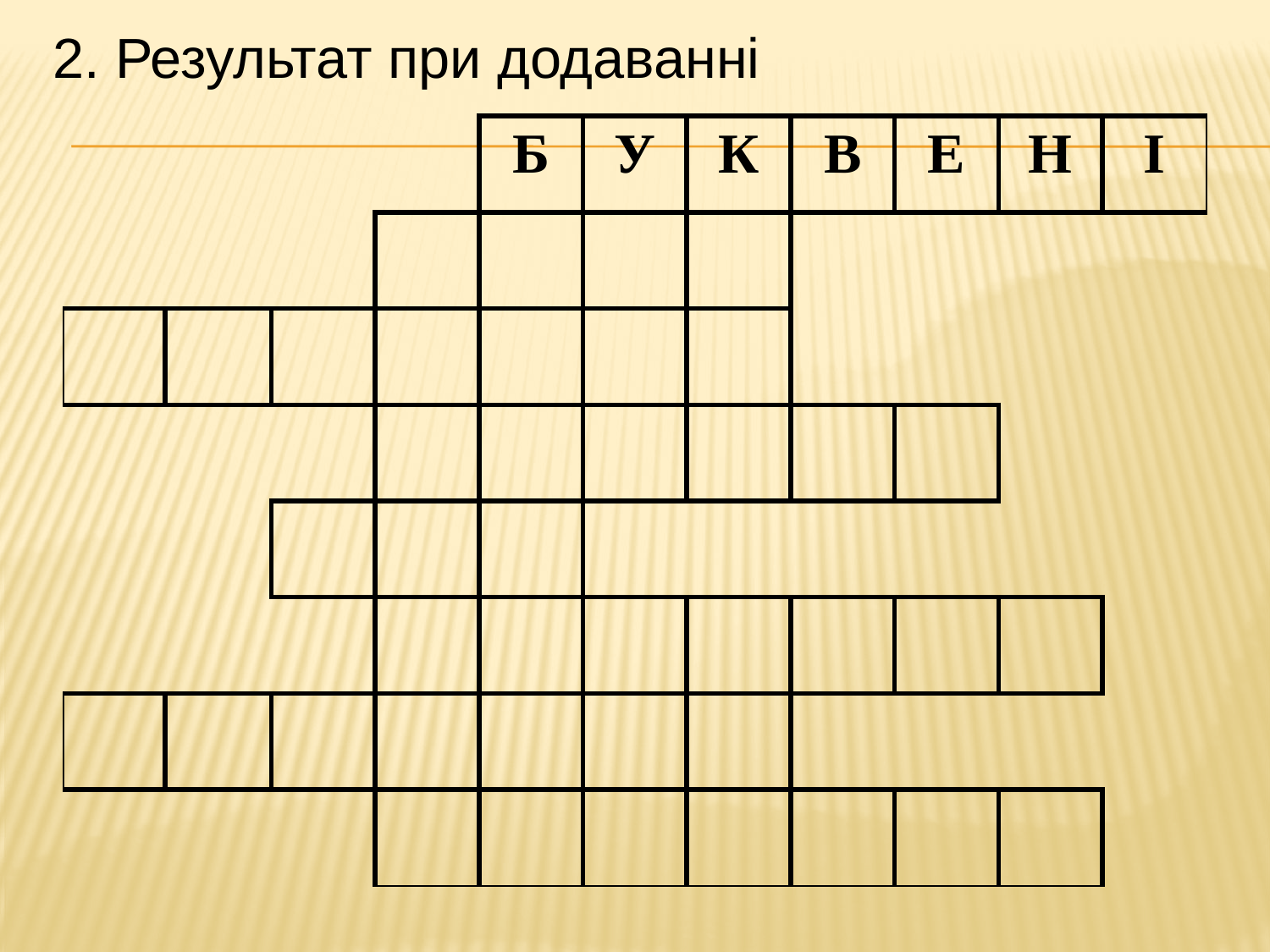

2. Результат при додаванні
|  |  |  |  | Б | У | К | В | Е | Н | І |
| --- | --- | --- | --- | --- | --- | --- | --- | --- | --- | --- |
|  |  |  |  |  |  |  |  |  |  |  |
|  |  |  |  |  |  |  |  |  |  |  |
|  |  |  |  |  |  |  |  |  |  |  |
|  |  |  |  |  |  |  |  |  |  |  |
|  |  |  |  |  |  |  |  |  |  |  |
|  |  |  |  |  |  |  |  |  |  |  |
|  |  |  |  |  |  |  |  |  |  |  |